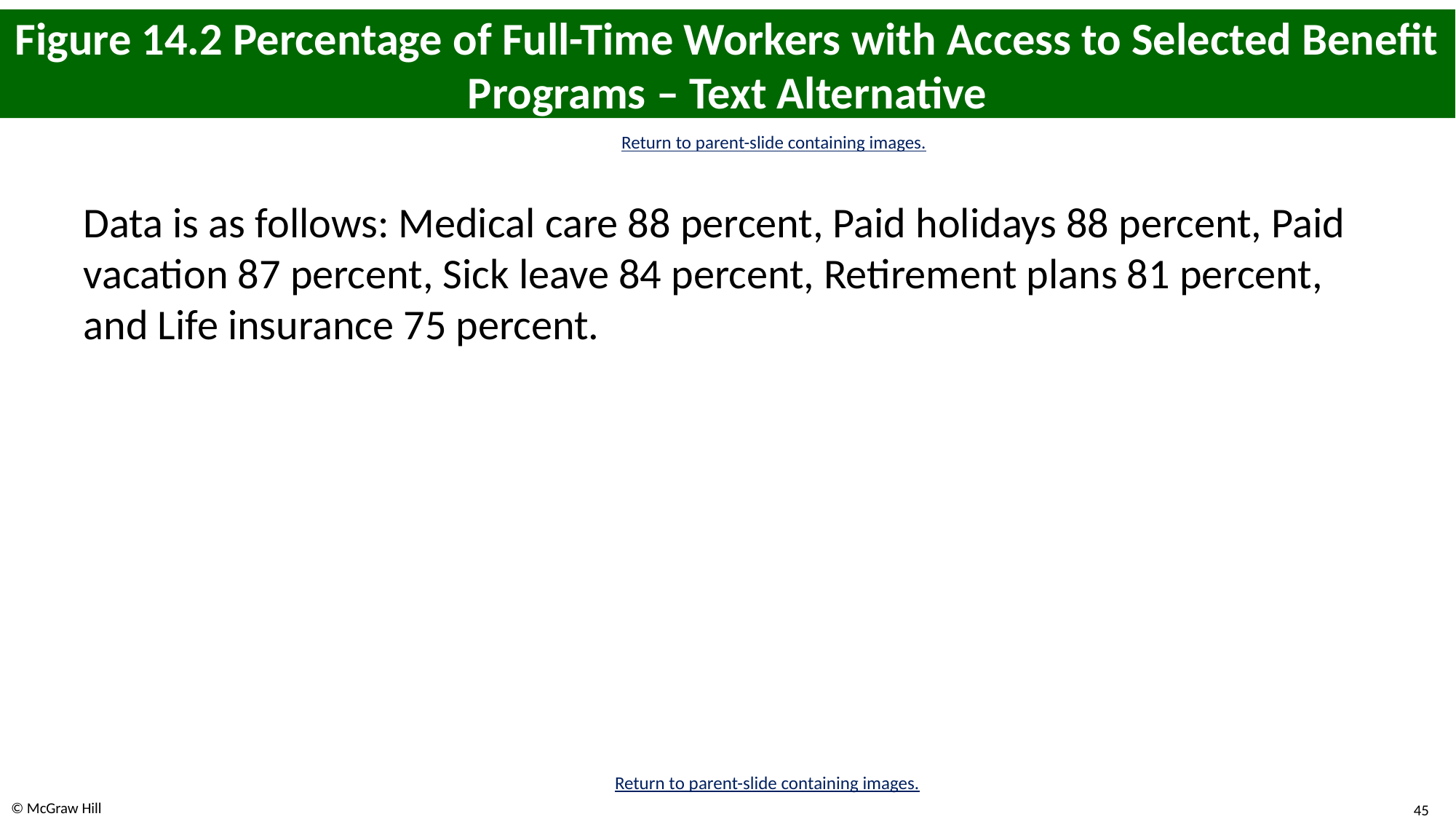

# Figure 14.2 Percentage of Full-Time Workers with Access to Selected Benefit Programs – Text Alternative
Return to parent-slide containing images.
Data is as follows: Medical care 88 percent, Paid holidays 88 percent, Paid vacation 87 percent, Sick leave 84 percent, Retirement plans 81 percent, and Life insurance 75 percent.
Return to parent-slide containing images.